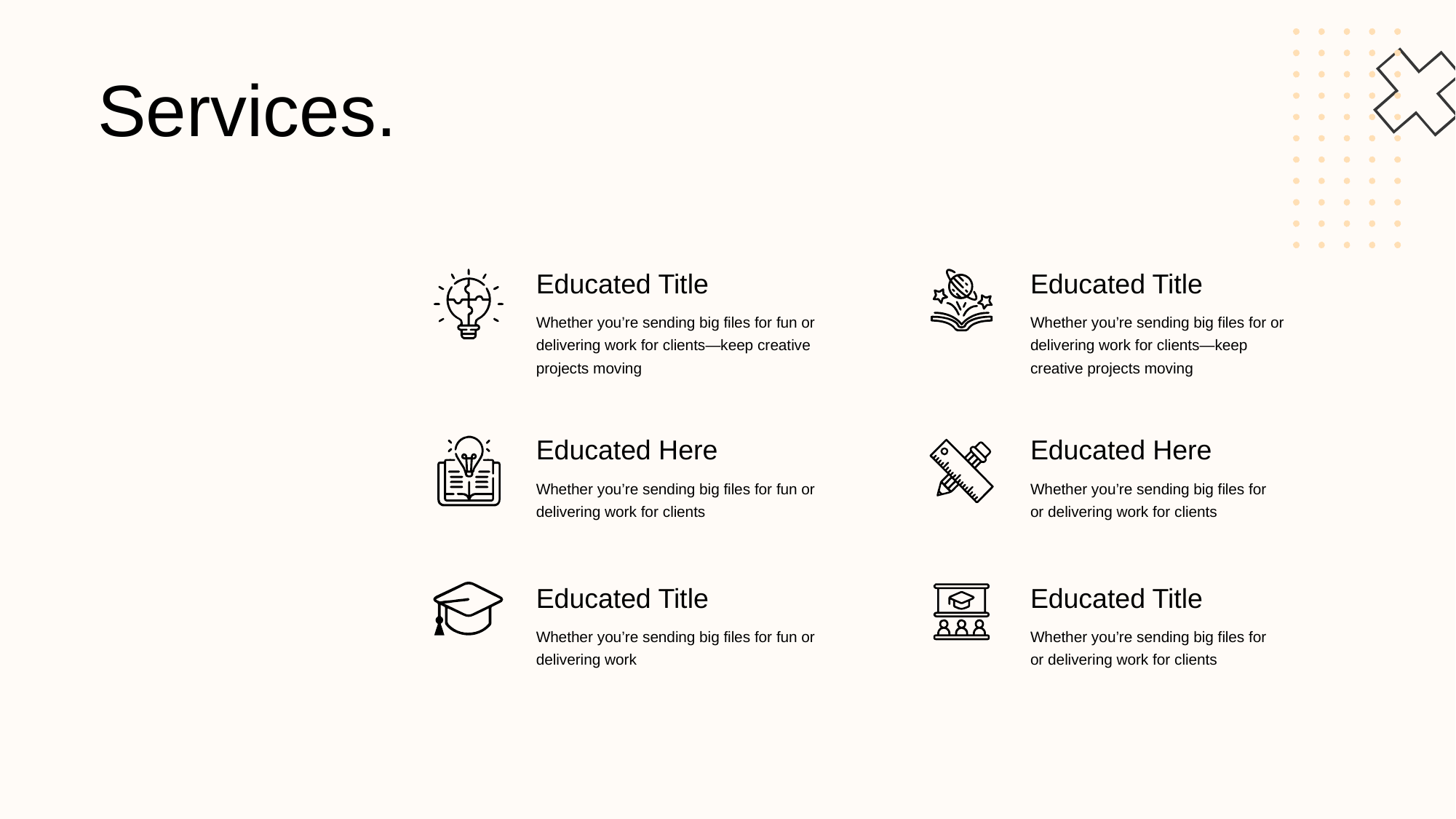

Services.

Educated Title
Educated Title

Whether you’re sending big files for fun or delivering work for clients—keep creative projects moving
Whether you’re sending big files for or delivering work for clients—keep creative projects moving
Educated Here
Educated Here

Whether you’re sending big files for fun or delivering work for clients
Whether you’re sending big files for
or delivering work for clients
Educated Title
Educated Title

Whether you’re sending big files for fun or delivering work
Whether you’re sending big files for
or delivering work for clients